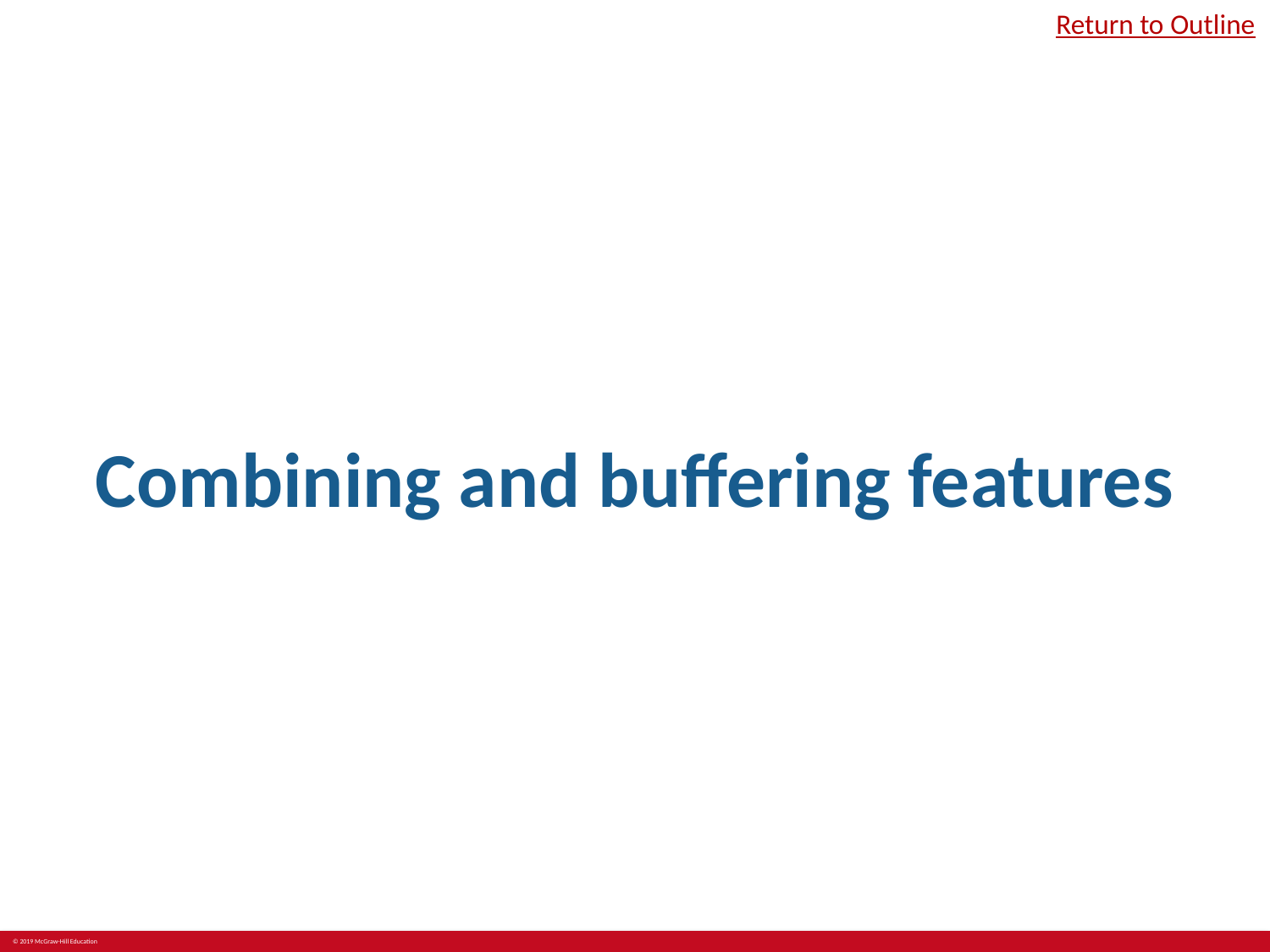

Return to Outline
# Combining and buffering features